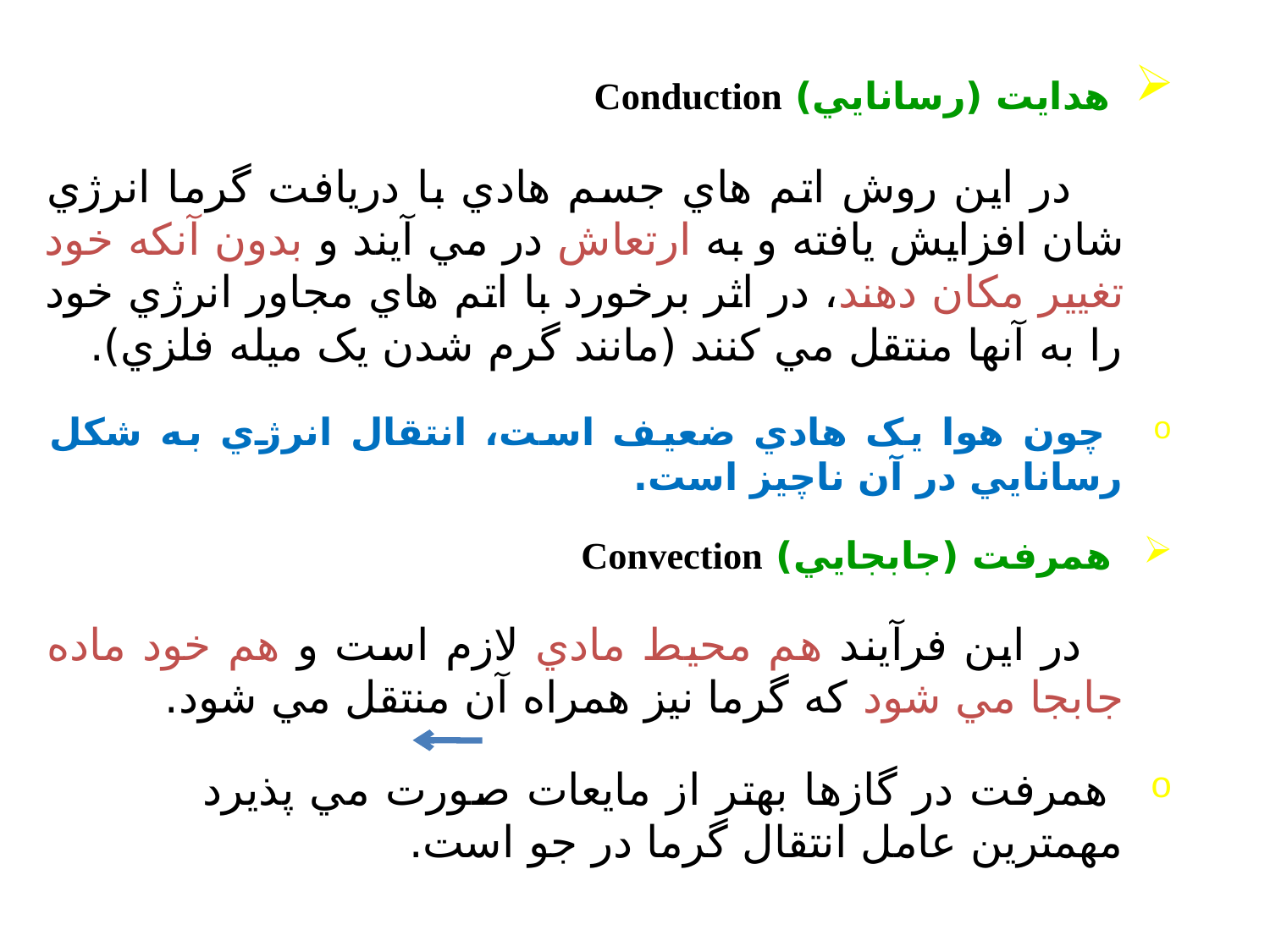

هدايت (رسانايي) Conduction

      در اين روش اتم هاي جسم هادي با دريافت گرما انرژي شان افزايش يافته و به ارتعاش در مي آيند و بدون آنکه خود تغيير مکان دهند، در اثر برخورد با اتم هاي مجاور انرژي خود را به آنها منتقل مي کنند (مانند گرم شدن يک ميله فلزي).

 چون هوا يک هادي ضعيف است، انتقال انرژي به شکل رسانايي در آن ناچيز است.

 همرفت (جابجايي) Convection

      در اين فرآيند هم محيط مادي لازم است و هم خود ماده جابجا مي شود که گرما نيز همراه آن منتقل مي شود.

 همرفت در گازها بهتر از مايعات صورت مي پذيرد           مهمترين عامل انتقال گرما در جو است.